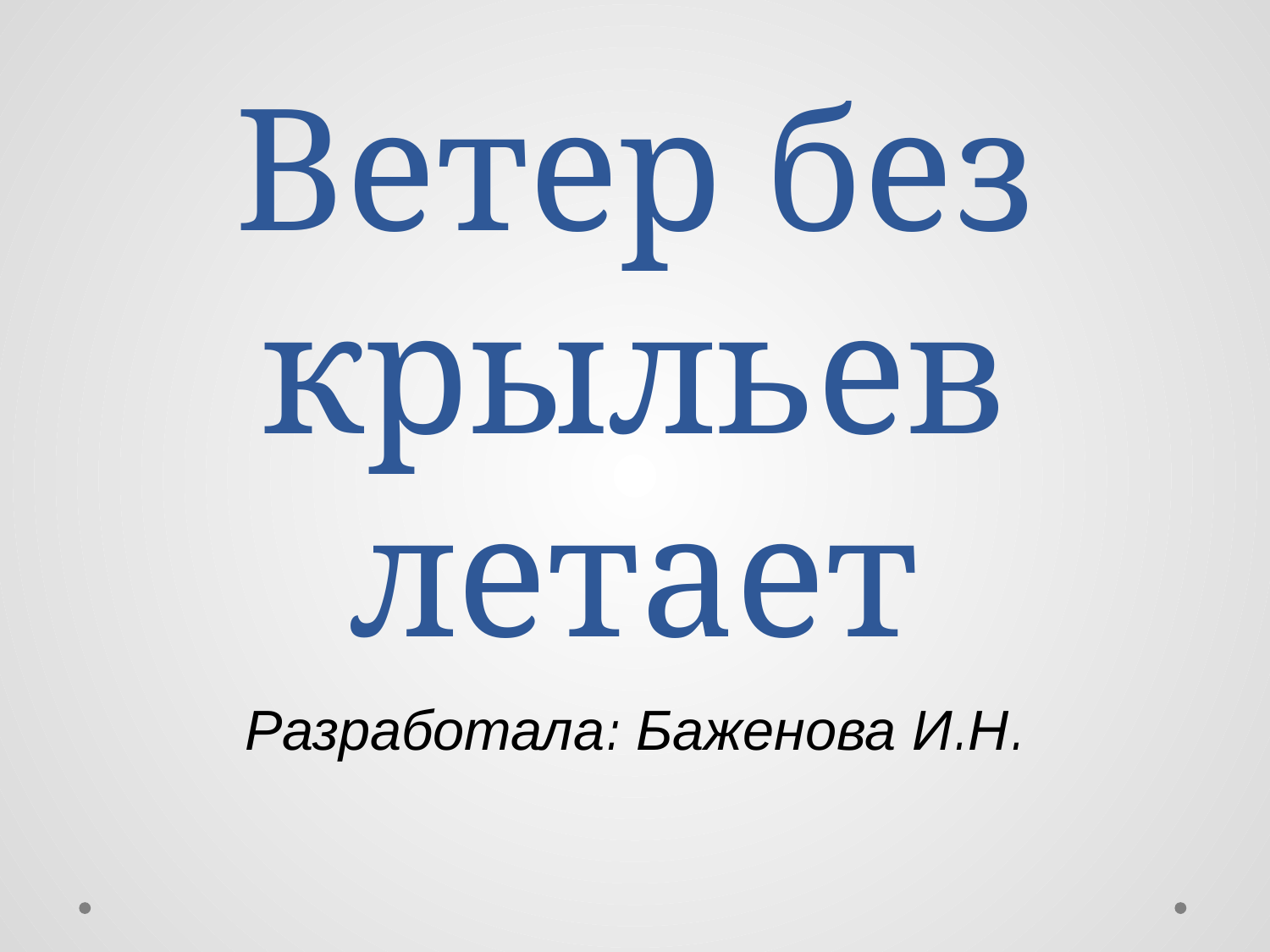

# Ветер без крыльев летает
Разработала: Баженова И.Н.